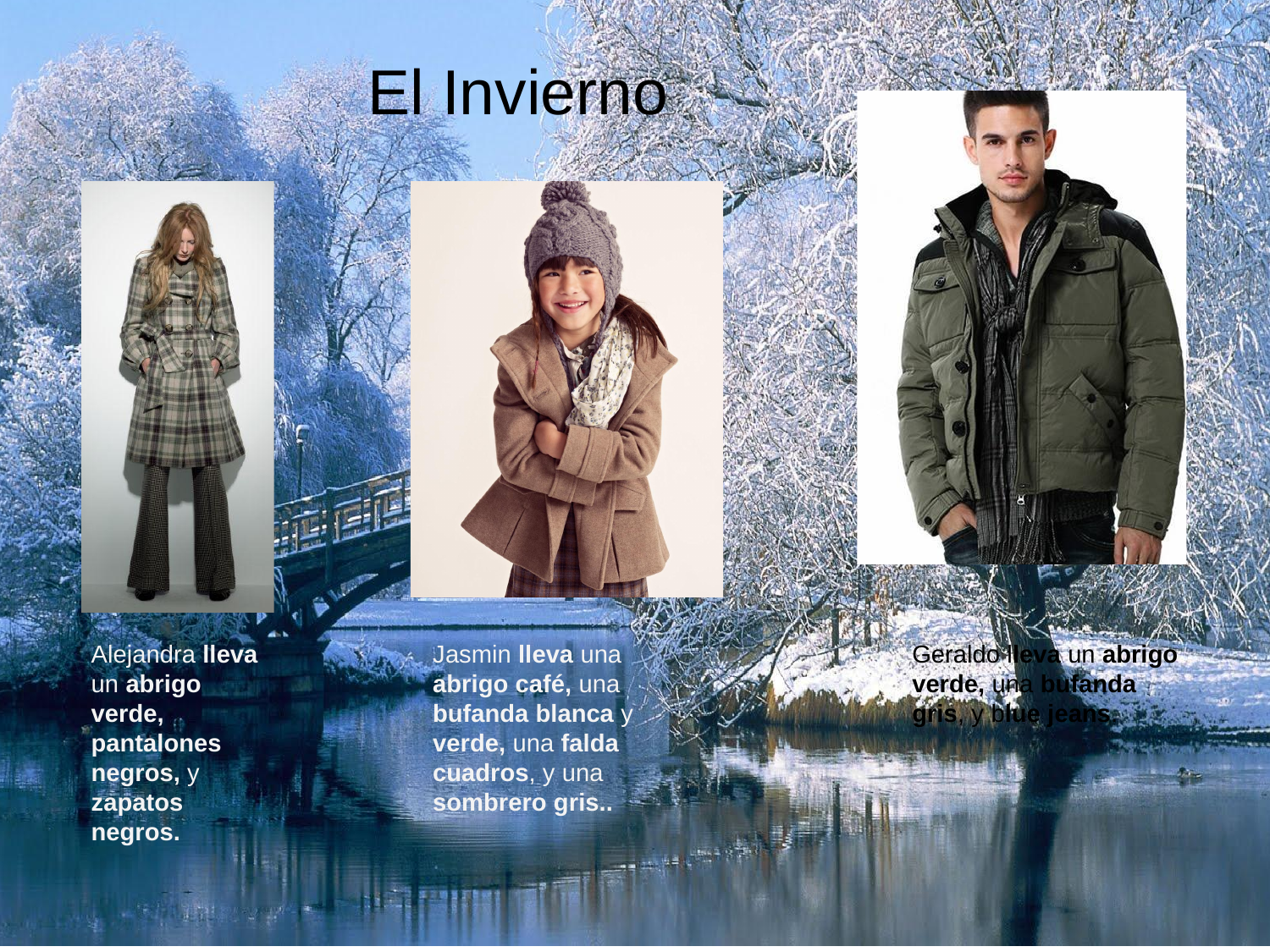

#
El Invierno

Alejandra lleva un abrigo verde, pantalones negros, y zapatos negros.
Jasmin lleva una abrigo café, una bufanda blanca y verde, una falda cuadros, y una sombrero gris..
Geraldo lleva un abrigo verde, una bufanda gris, y blue jeans.